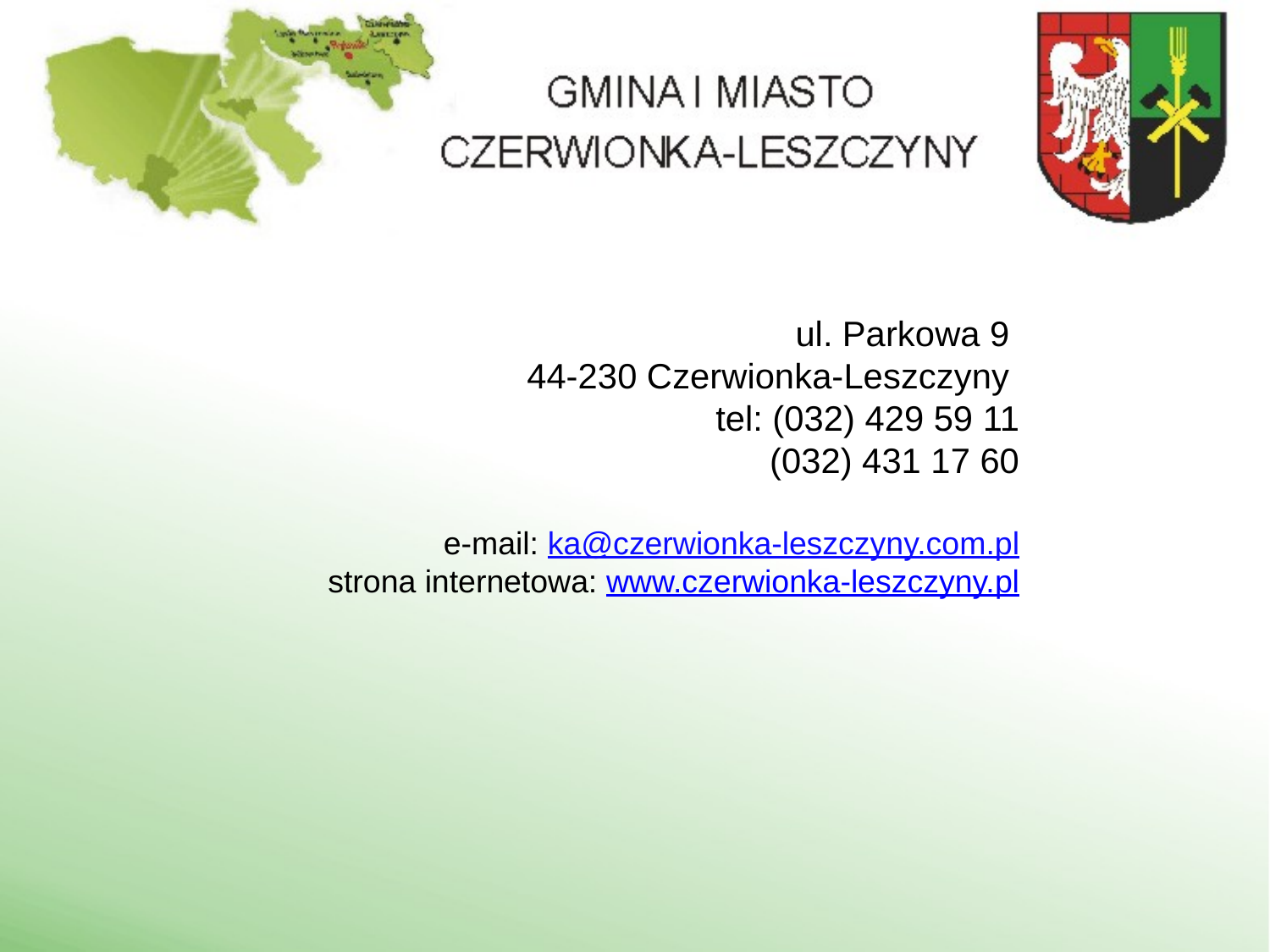

ul. Parkowa 9
44-230 Czerwionka-Leszczyny
tel: (032) 429 59 11
(032) 431 17 60
e-mail: ka@czerwionka-leszczyny.com.pl
 strona internetowa: www.czerwionka-leszczyny.pl